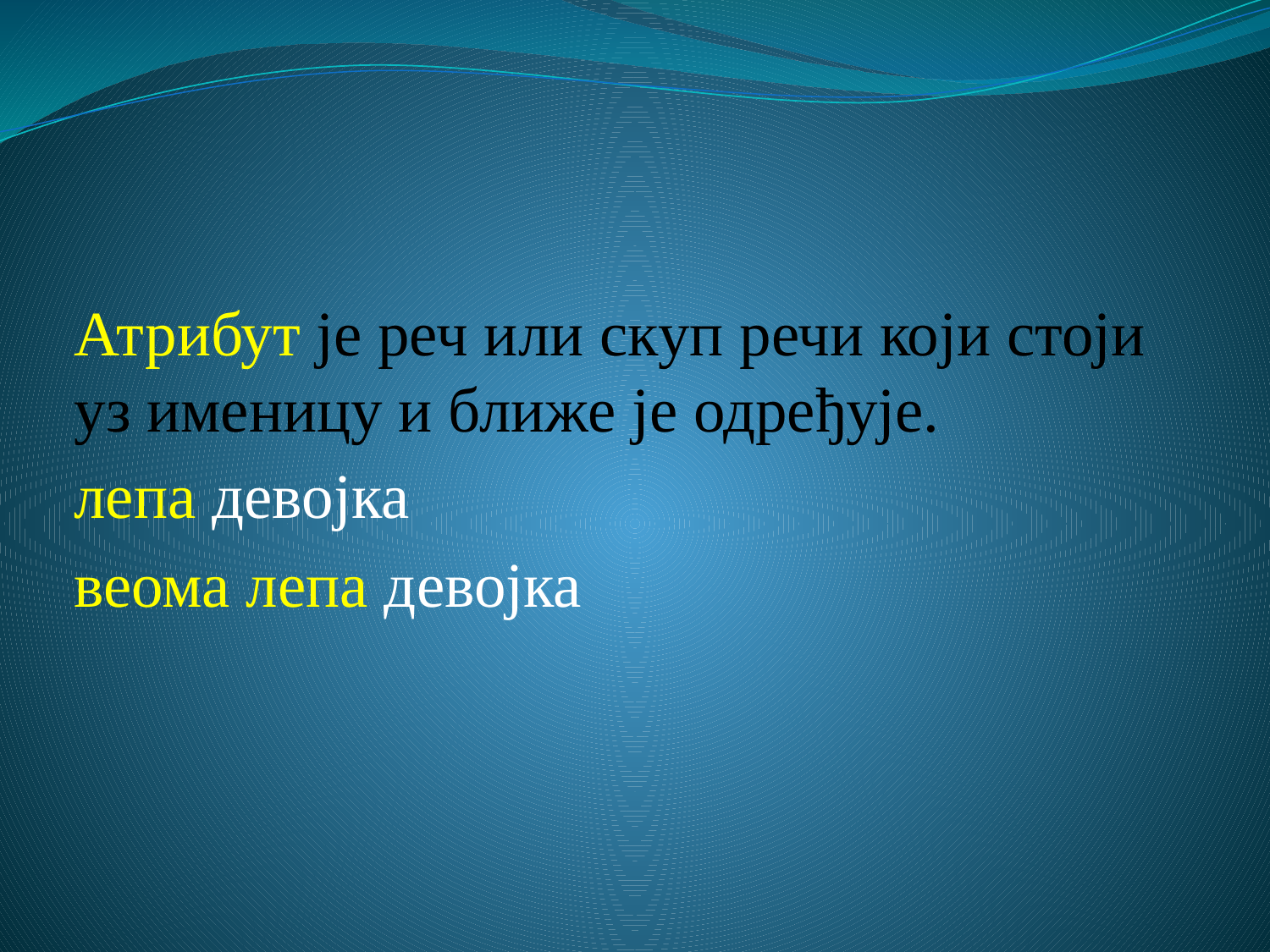

# Атрибут је реч или скуп речи који стоји уз именицу и ближе је одређује.
лепа девојка
веома лепа девојка